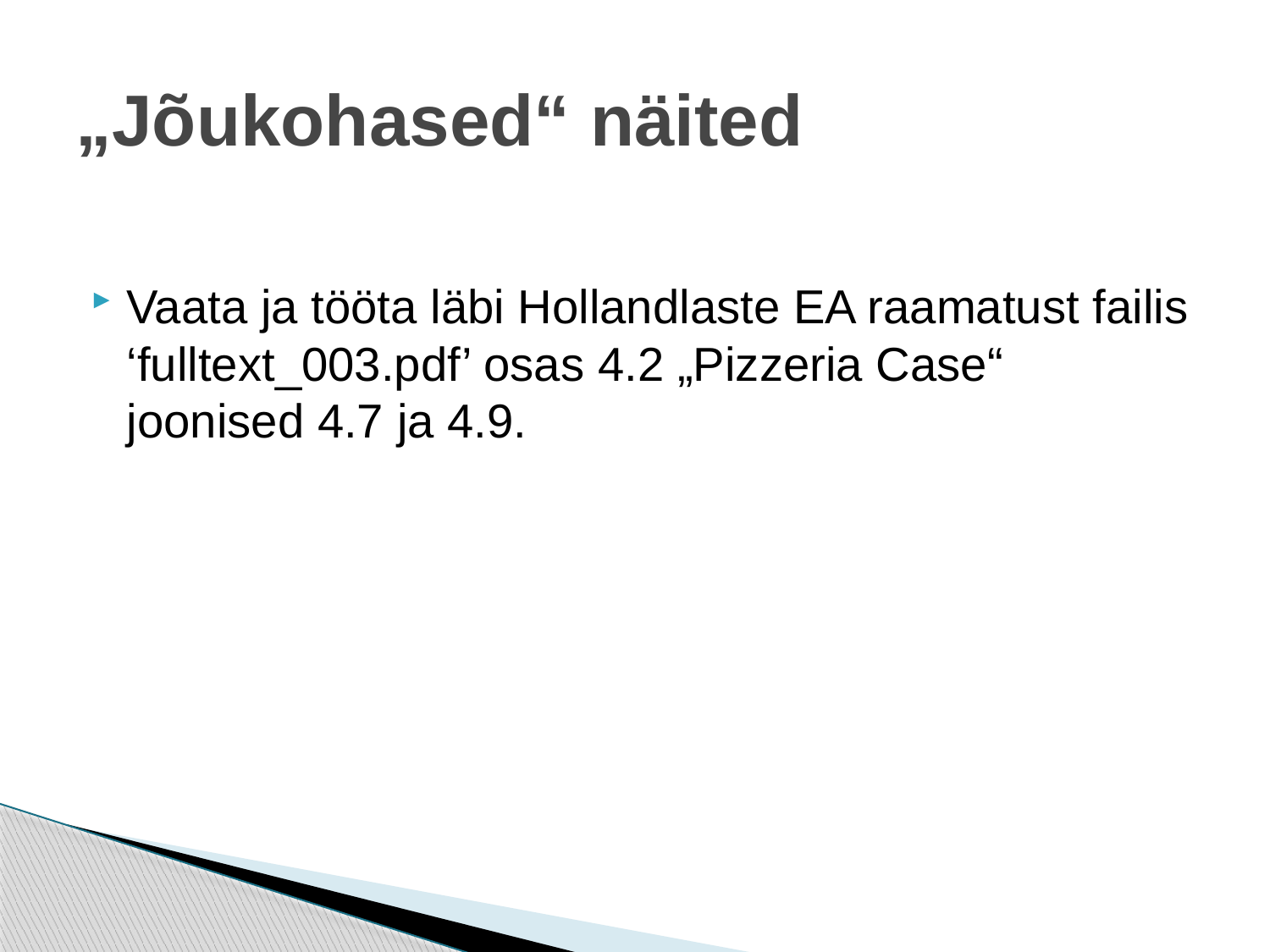

# „Jõukohased“ näited

Vaata ja tööta läbi Hollandlaste EA raamatust failis ‘fulltext_003.pdf’ osas 4.2 „Pizzeria Case“ joonised 4.7 ja 4.9.